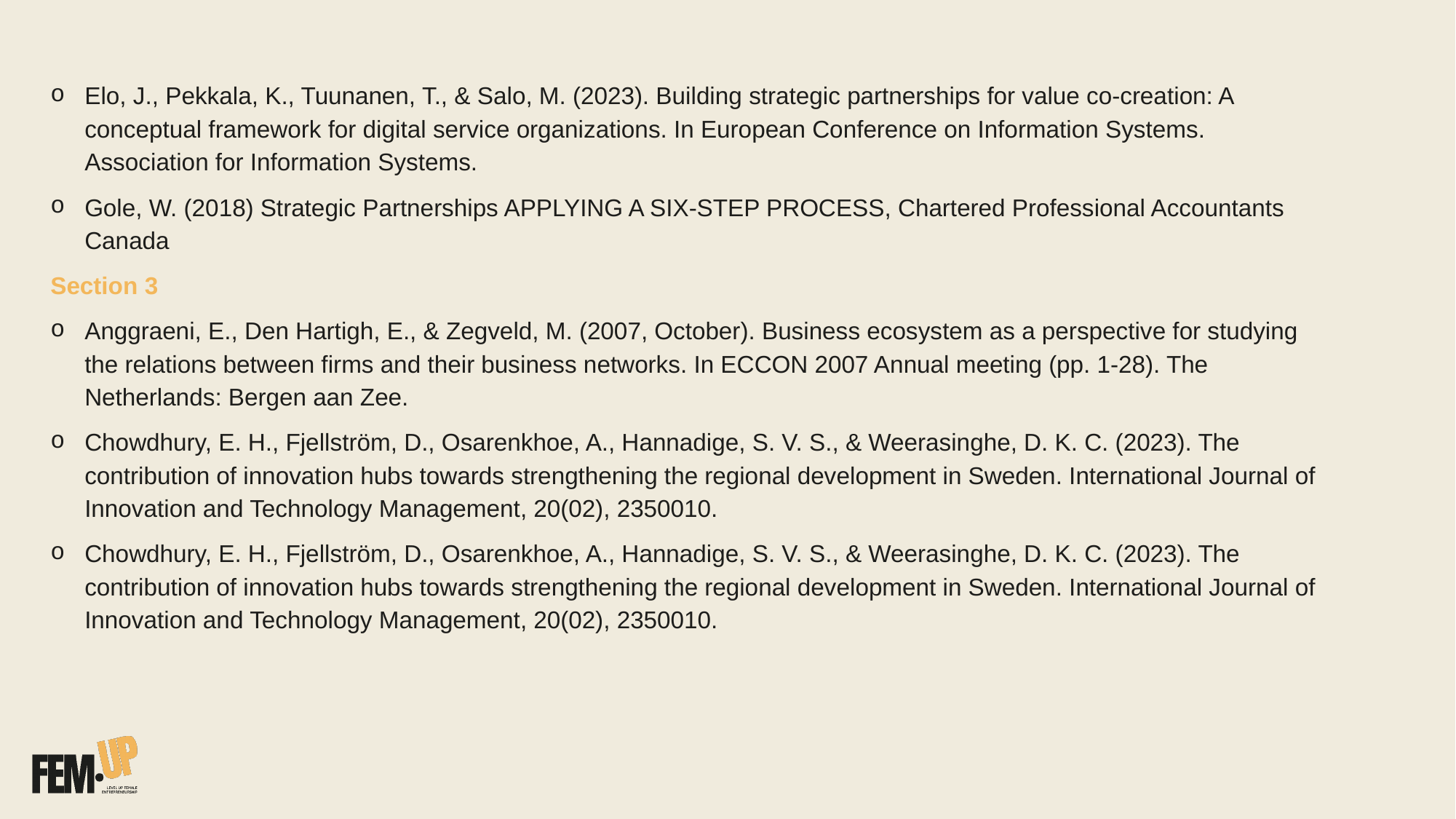

Elo, J., Pekkala, K., Tuunanen, T., & Salo, M. (2023). Building strategic partnerships for value co-creation: A conceptual framework for digital service organizations. In European Conference on Information Systems. Association for Information Systems.
Gole, W. (2018) Strategic Partnerships APPLYING A SIX-STEP PROCESS, Chartered Professional Accountants Canada
Section 3
Anggraeni, E., Den Hartigh, E., & Zegveld, M. (2007, October). Business ecosystem as a perspective for studying the relations between firms and their business networks. In ECCON 2007 Annual meeting (pp. 1-28). The Netherlands: Bergen aan Zee.
Chowdhury, E. H., Fjellström, D., Osarenkhoe, A., Hannadige, S. V. S., & Weerasinghe, D. K. C. (2023). The contribution of innovation hubs towards strengthening the regional development in Sweden. International Journal of Innovation and Technology Management, 20(02), 2350010.
Chowdhury, E. H., Fjellström, D., Osarenkhoe, A., Hannadige, S. V. S., & Weerasinghe, D. K. C. (2023). The contribution of innovation hubs towards strengthening the regional development in Sweden. International Journal of Innovation and Technology Management, 20(02), 2350010.